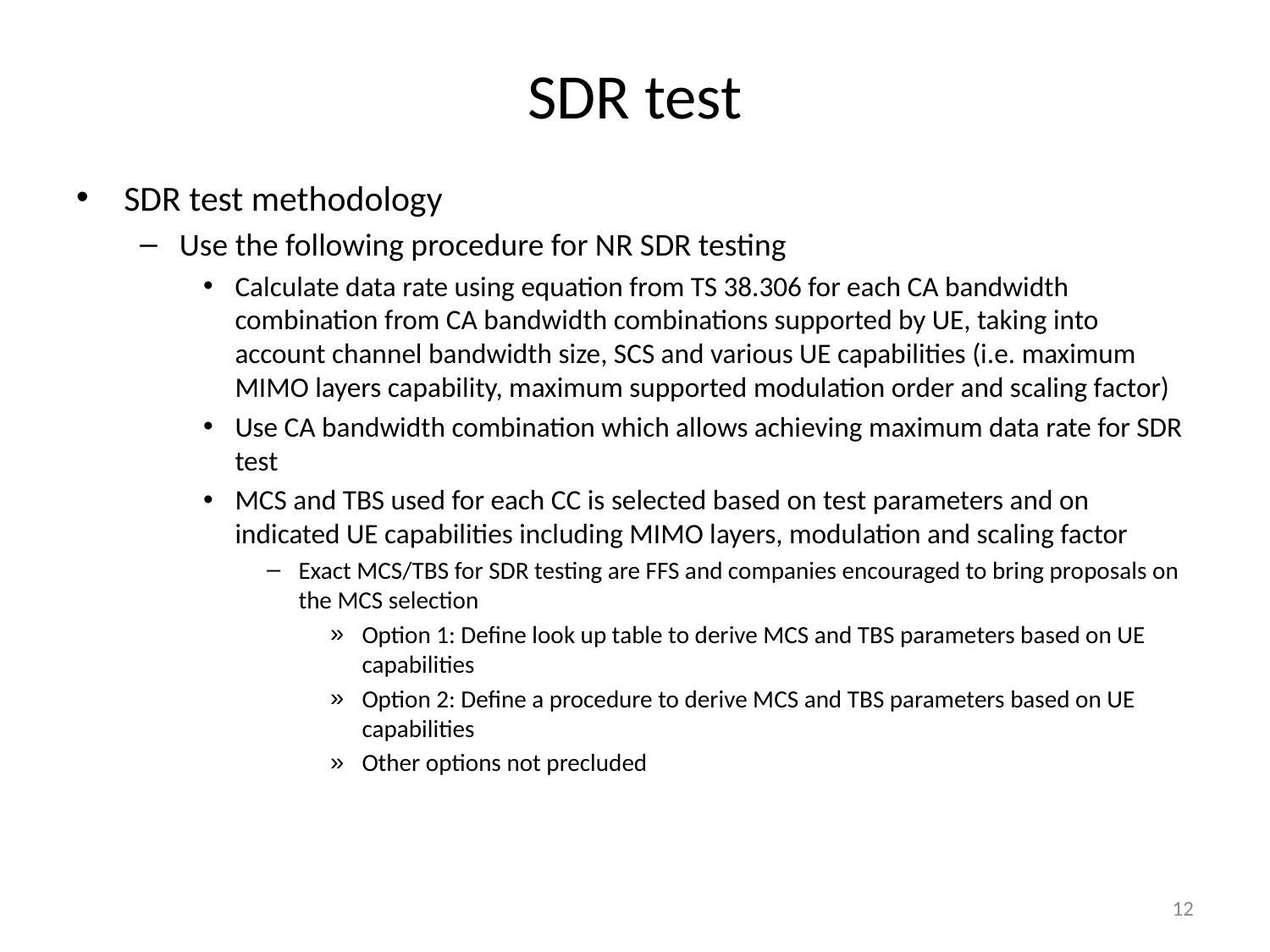

# SDR test
SDR test methodology
Use the following procedure for NR SDR testing
Calculate data rate using equation from TS 38.306 for each CA bandwidth combination from CA bandwidth combinations supported by UE, taking into account channel bandwidth size, SCS and various UE capabilities (i.e. maximum MIMO layers capability, maximum supported modulation order and scaling factor)
Use CA bandwidth combination which allows achieving maximum data rate for SDR test
MCS and TBS used for each CC is selected based on test parameters and on indicated UE capabilities including MIMO layers, modulation and scaling factor
Exact MCS/TBS for SDR testing are FFS and companies encouraged to bring proposals on the MCS selection
Option 1: Define look up table to derive MCS and TBS parameters based on UE capabilities
Option 2: Define a procedure to derive MCS and TBS parameters based on UE capabilities
Other options not precluded

12